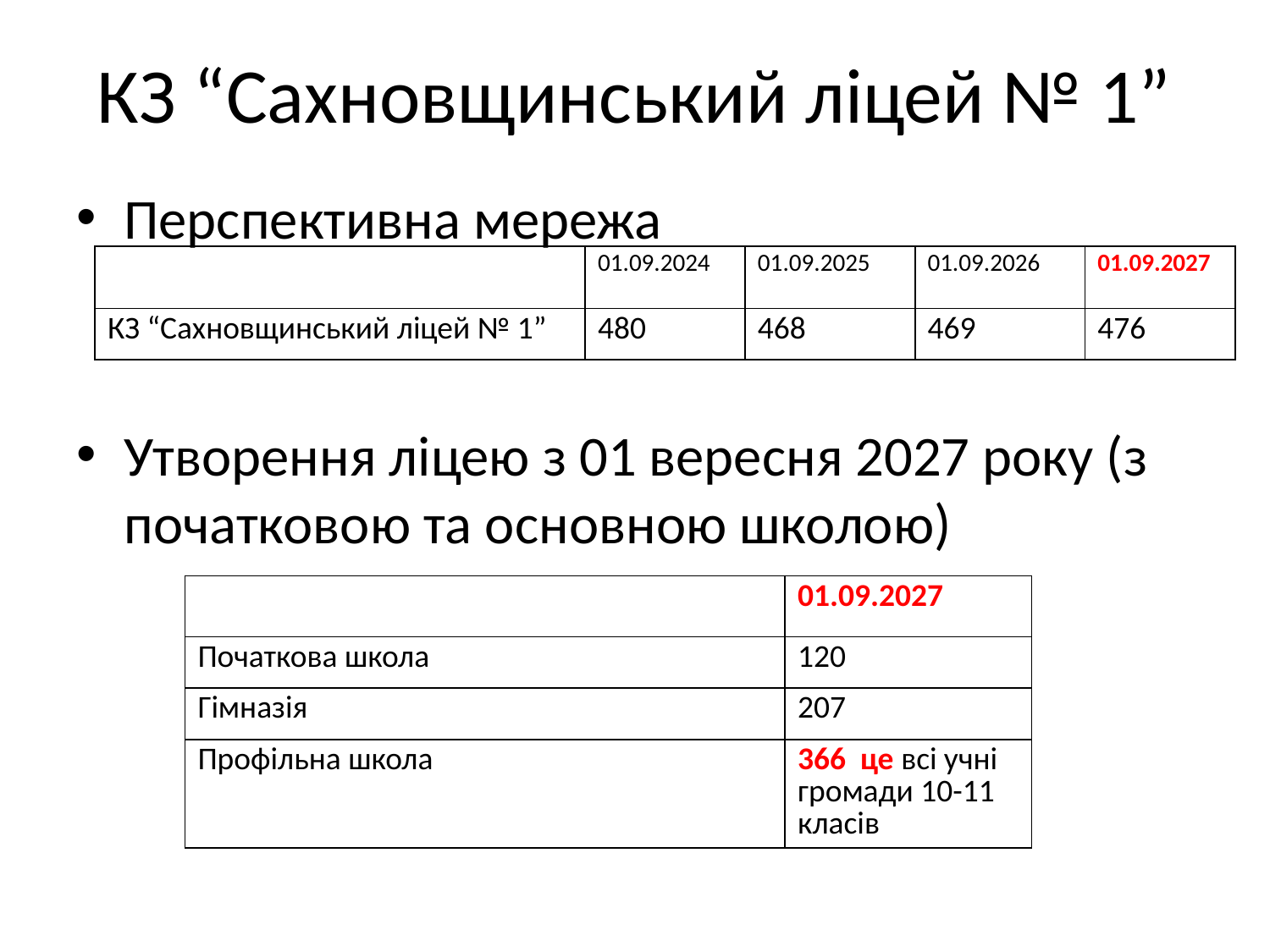

# КЗ “Сахновщинський ліцей № 1”
Перспективна мережа

Утворення ліцею з 01 вересня 2027 року (з початковою та основною школою)

|  | 01.09.2024 | 01.09.2025 | 01.09.2026 | 01.09.2027 |
| --- | --- | --- | --- | --- |
| КЗ “Сахновщинський ліцей № 1” | 480 | 468 | 469 | 476 |
|  | 01.09.2027 |
| --- | --- |
| Початкова школа | 120 |
| Гімназія | 207 |
| Профільна школа | 366 це всі учні громади 10-11 класів |